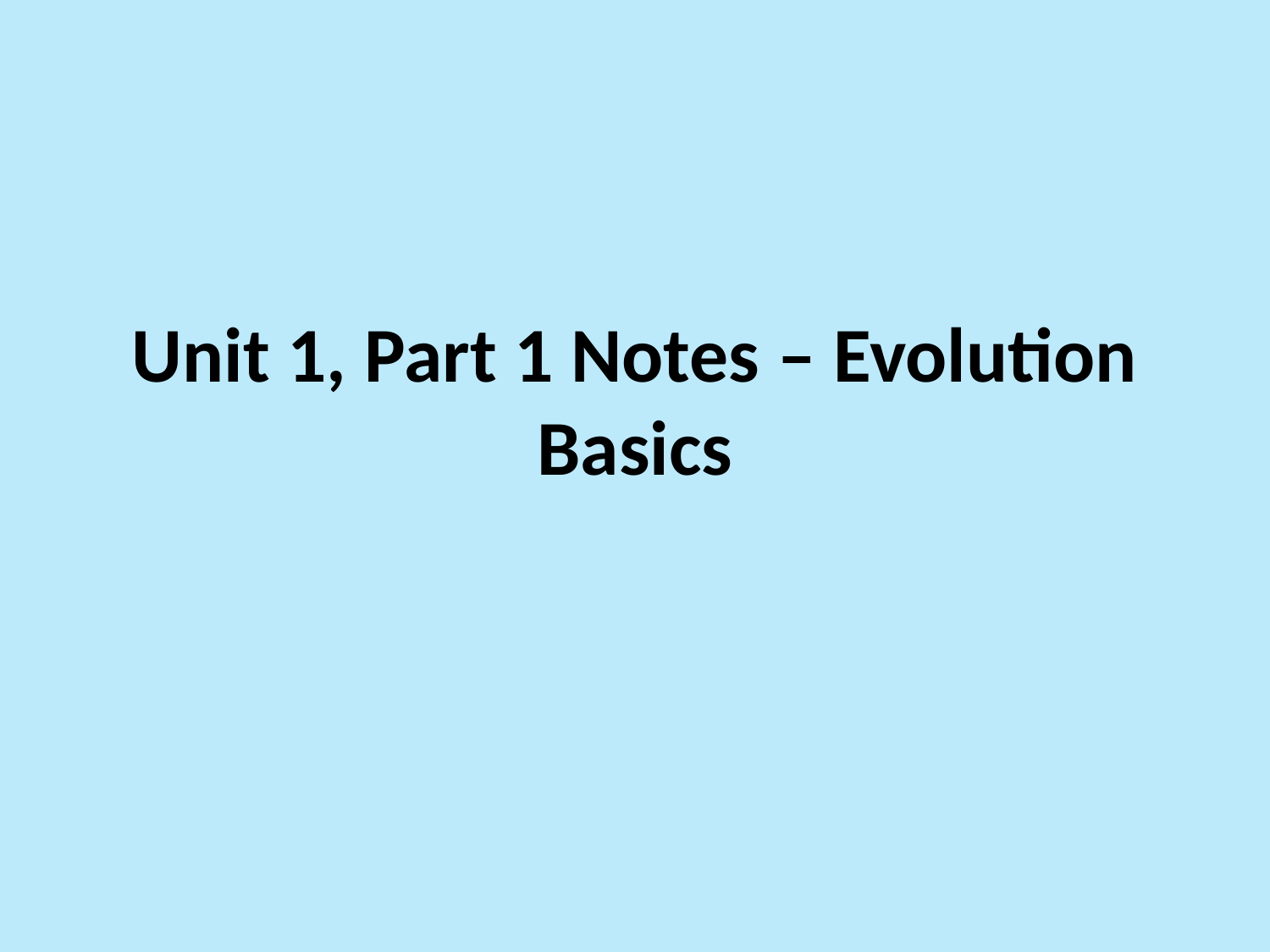

# Unit 1, Part 1 Notes – Evolution Basics